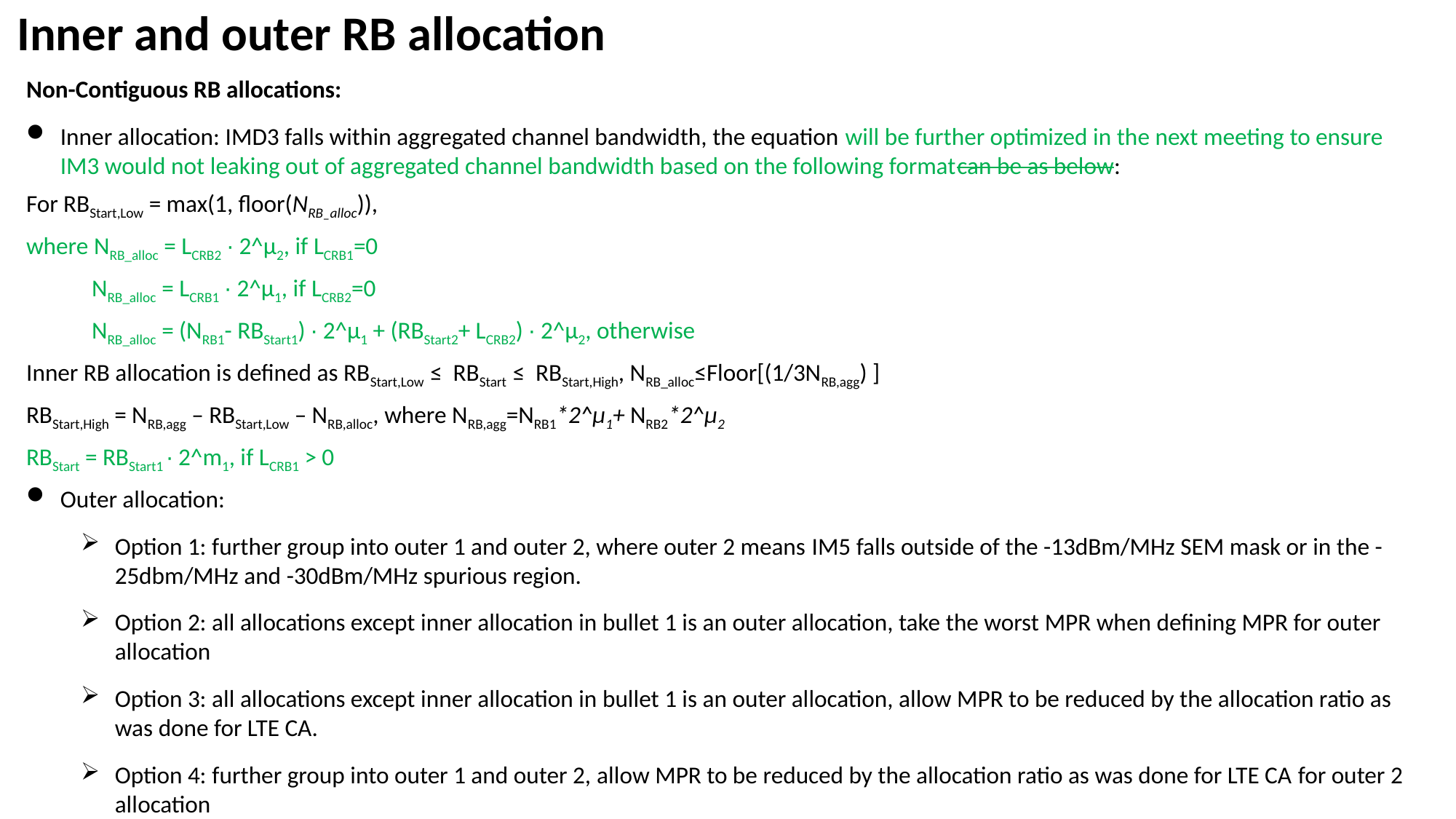

Inner and outer RB allocation
Non-Contiguous RB allocations:
Inner allocation: IMD3 falls within aggregated channel bandwidth, the equation will be further optimized in the next meeting to ensure IM3 would not leaking out of aggregated channel bandwidth based on the following formatcan be as below:
For RBStart,Low = max(1, floor(NRB_alloc)),
where NRB_alloc = LCRB2 ∙ 2^µ2, if LCRB1=0
            NRB_alloc = LCRB1 ∙ 2^µ1, if LCRB2=0
            NRB_alloc = (NRB1- RBStart1) ∙ 2^µ1 + (RBStart2+ LCRB2) ∙ 2^µ2, otherwise
Inner RB allocation is defined as RBStart,Low  ≤  RBStart  ≤  RBStart,High, NRB_alloc≤Floor[(1/3NRB,agg) ]
RBStart,High = NRB,agg – RBStart,Low – NRB,alloc, where NRB,agg=NRB1*2^µ1+ NRB2*2^µ2
RBStart = RBStart1 ∙ 2^m1, if LCRB1 > 0
Outer allocation:
Option 1: further group into outer 1 and outer 2, where outer 2 means IM5 falls outside of the -13dBm/MHz SEM mask or in the -25dbm/MHz and -30dBm/MHz spurious region.
Option 2: all allocations except inner allocation in bullet 1 is an outer allocation, take the worst MPR when defining MPR for outer allocation
Option 3: all allocations except inner allocation in bullet 1 is an outer allocation, allow MPR to be reduced by the allocation ratio as was done for LTE CA.
Option 4: further group into outer 1 and outer 2, allow MPR to be reduced by the allocation ratio as was done for LTE CA for outer 2 allocation